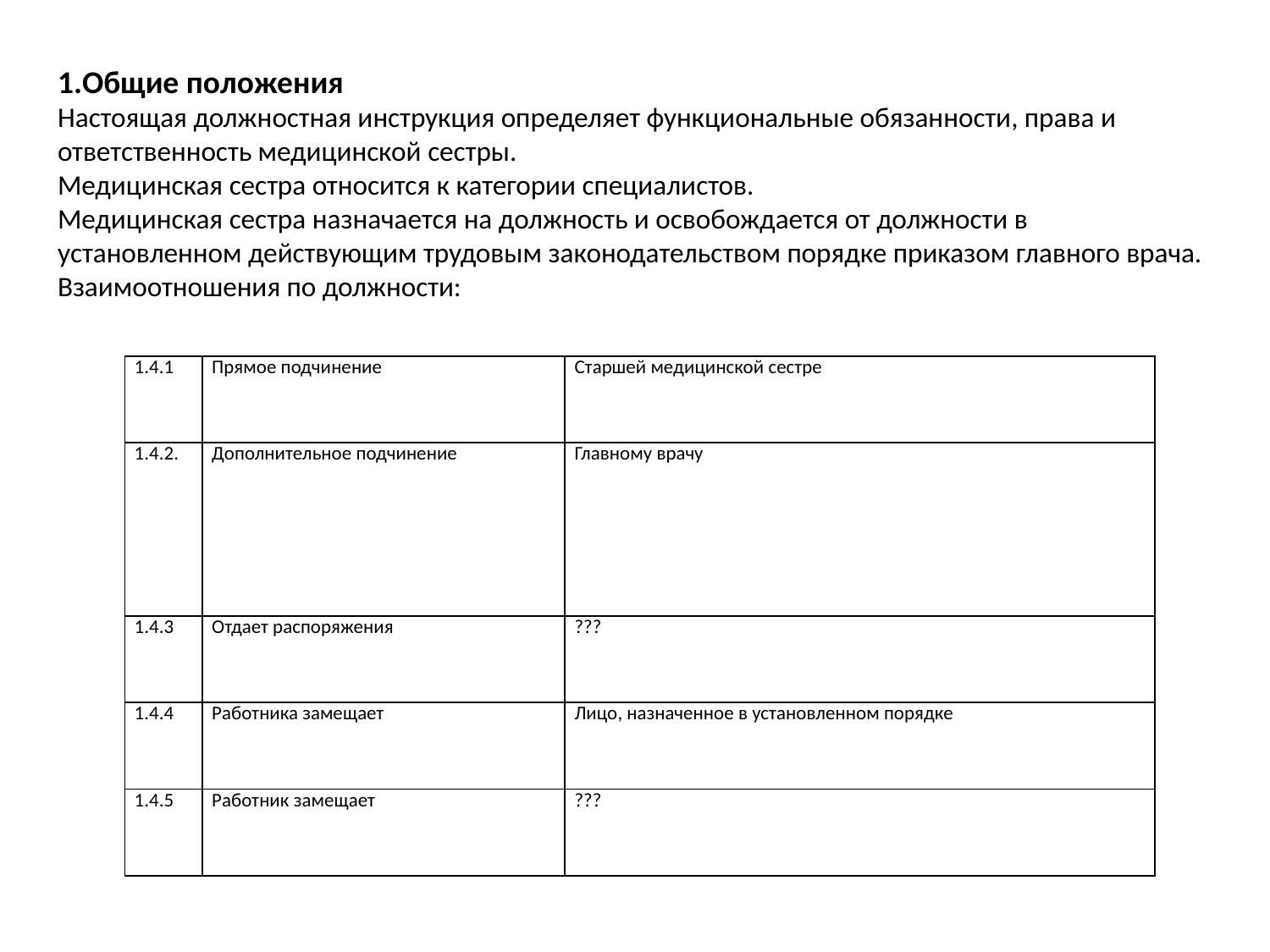

Общие положения
Настоящая должностная инструкция определяет функциональные обязанности, права и ответственность медицинской сестры.
Медицинская сестра относится к категории специалистов.
Медицинская сестра назначается на должность и освобождается от должности в установленном действующим трудовым законодательством порядке приказом главного врача.
Взаимоотношения по должности:
| 1.4.1 | Прямое подчинение | Старшей медицинской сестре |
| --- | --- | --- |
| 1.4.2. | Дополнительное подчинение | Главному врачу |
| 1.4.3 | Отдает распоряжения | ??? |
| 1.4.4 | Работника замещает | Лицо, назначенное в установленном порядке |
| 1.4.5 | Работник замещает | ??? |